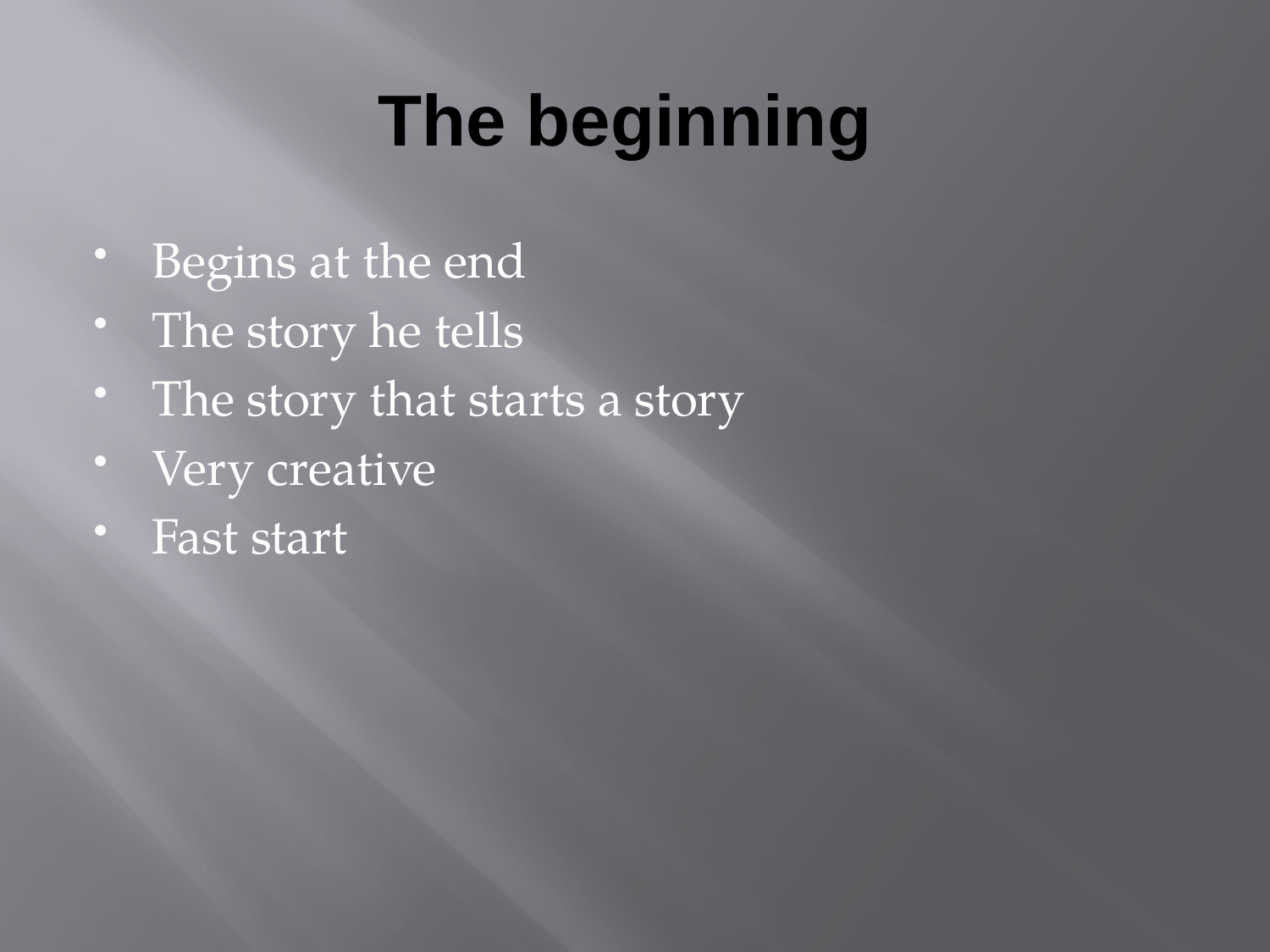

# The beginning
Begins at the end
The story he tells
The story that starts a story
Very creative
Fast start